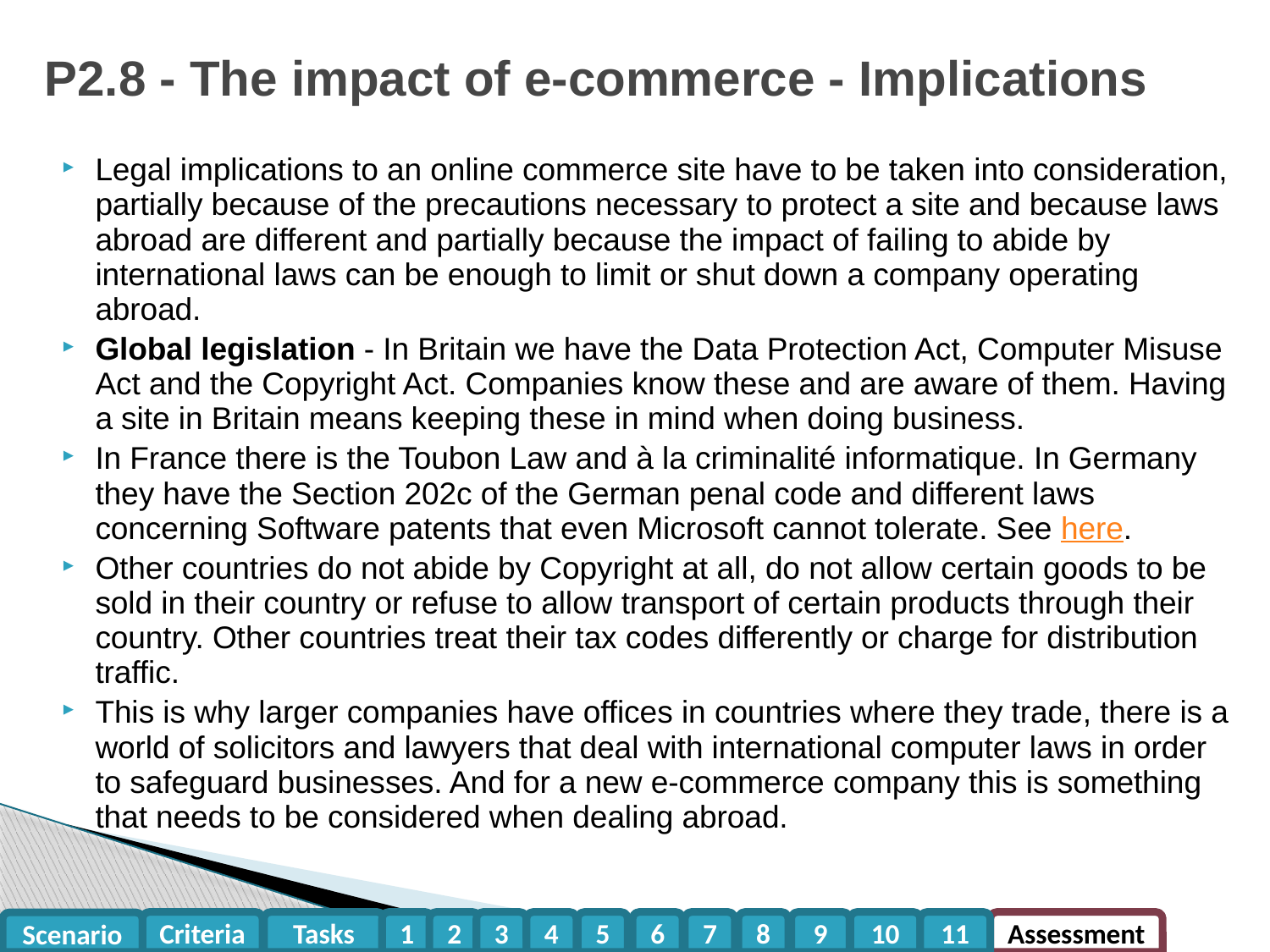

# P2.8 - The impact of e-commerce - Implications
Legal implications to an online commerce site have to be taken into consideration, partially because of the precautions necessary to protect a site and because laws abroad are different and partially because the impact of failing to abide by international laws can be enough to limit or shut down a company operating abroad.
Global legislation - In Britain we have the Data Protection Act, Computer Misuse Act and the Copyright Act. Companies know these and are aware of them. Having a site in Britain means keeping these in mind when doing business.
In France there is the Toubon Law and à la criminalité informatique. In Germany they have the Section 202c of the German penal code and different laws concerning Software patents that even Microsoft cannot tolerate. See here.
Other countries do not abide by Copyright at all, do not allow certain goods to be sold in their country or refuse to allow transport of certain products through their country. Other countries treat their tax codes differently or charge for distribution traffic.
This is why larger companies have offices in countries where they trade, there is a world of solicitors and lawyers that deal with international computer laws in order to safeguard businesses. And for a new e-commerce company this is something that needs to be considered when dealing abroad.